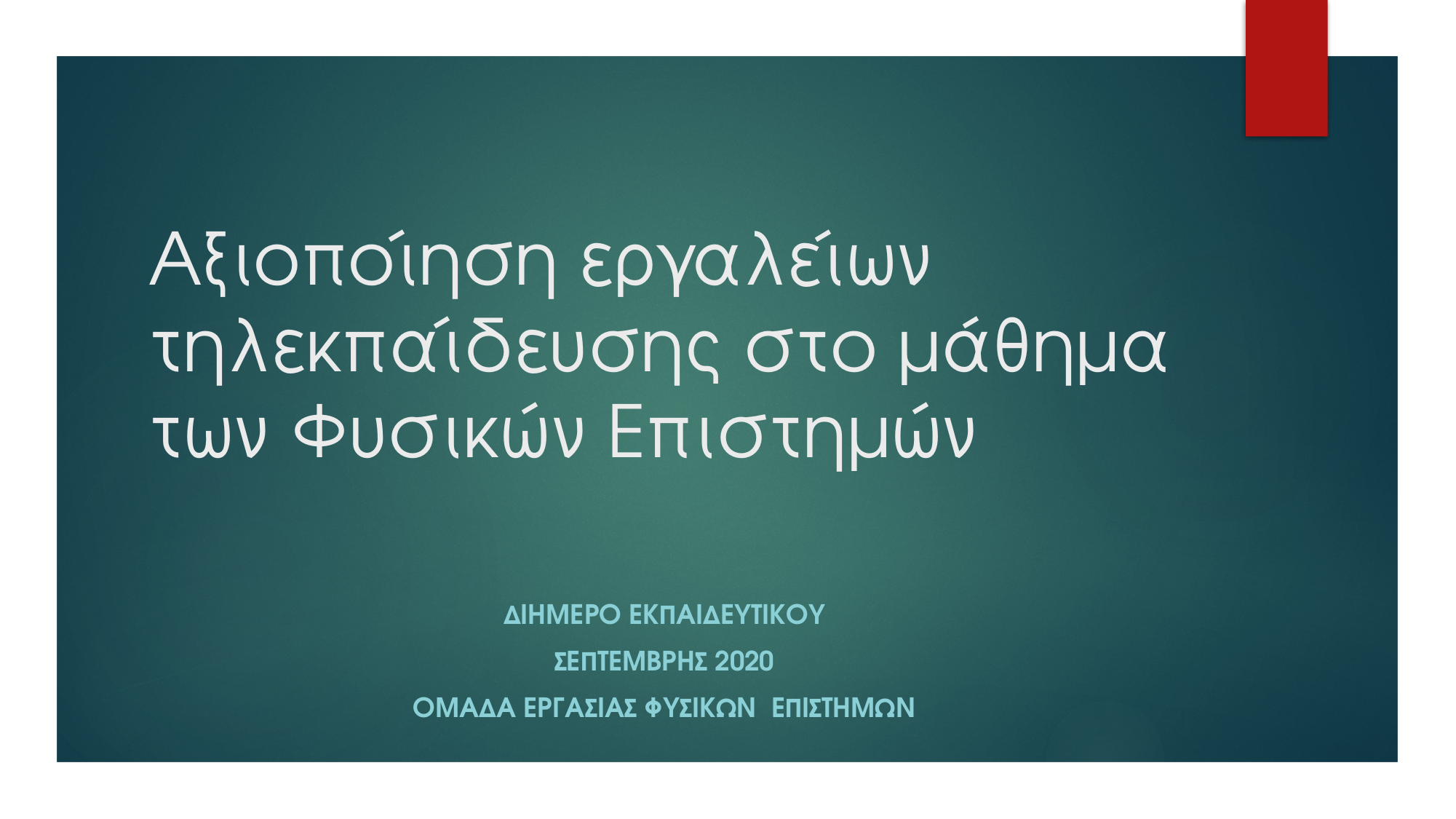

# Αξιοποίηση εργαλείων τηλεκπαίδευσης στο μάθημα των Φυσικών Επιστημών
ΔΙΗΜΕΡΟ ΕΚΠΑΙΔΕΥΤΙΚΟΥ
Σεπτεμβρησ 2020
ΟΜΑΔΑ εργασιασ ΦΥΣΙΚΩΝ  επιστημων